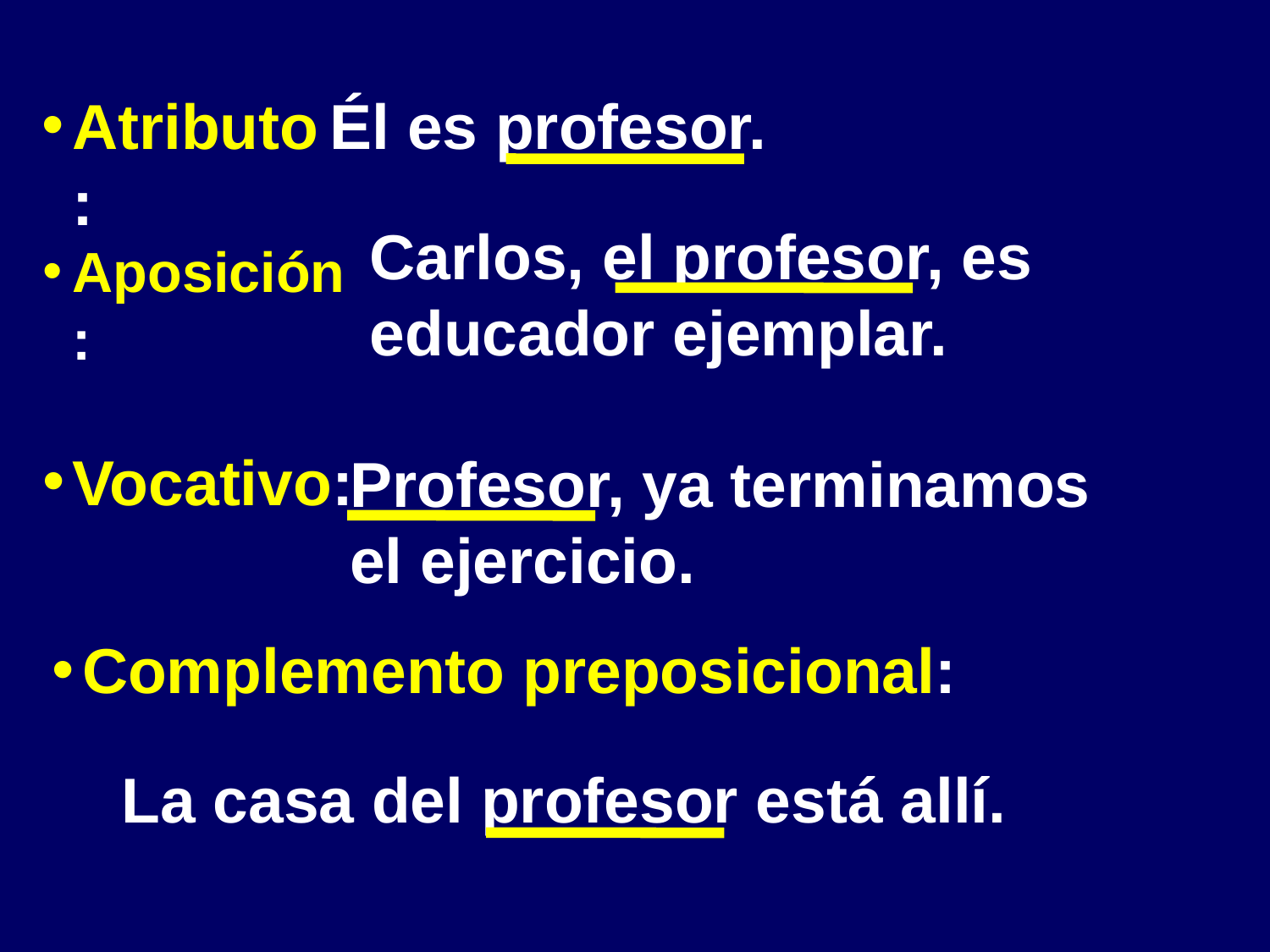

Atributo:
Él es profesor.
Carlos, el profesor, es educador ejemplar.
Aposición:
Vocativo:
Profesor, ya terminamos el ejercicio.
Complemento preposicional:
La casa del profesor está allí.